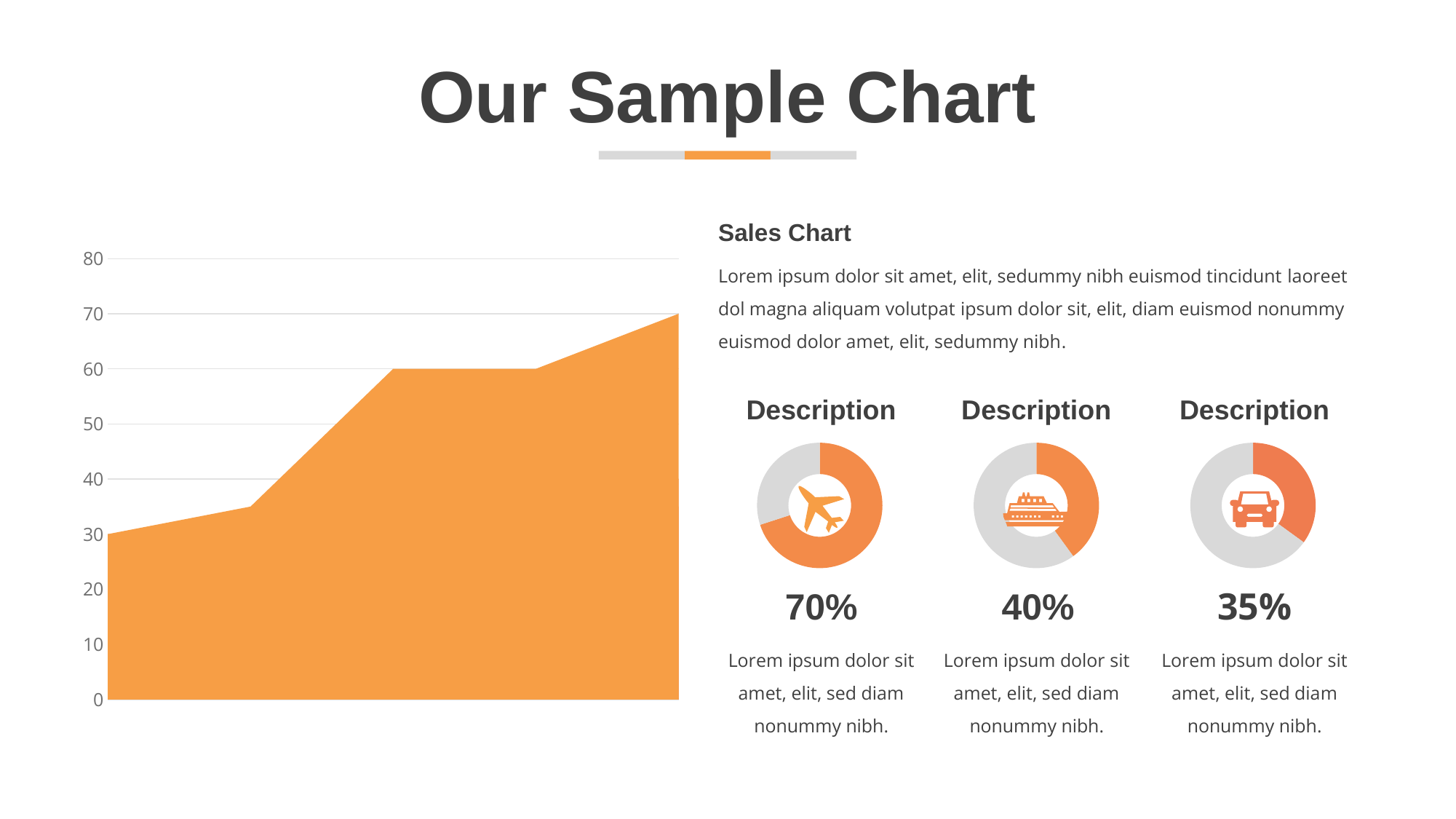

# Our Sample Chart
Sales Chart

### Chart

| Category | Series 1 | Series 2 | Series 3 |
|---|---|---|---|
| Text | 30.0 | 30.0 | 10.0 |
| Text | 35.0 | 25.0 | 15.0 |
| Text | 60.0 | 35.0 | 25.0 |
| Text | 60.0 | 30.0 | 30.0 |
| Text | 70.0 | 40.0 | 35.0 |
Lorem ipsum dolor sit amet, elit, sedummy nibh euismod tincidunt laoreet dol magna aliquam volutpat ipsum dolor sit, elit, diam euismod nonummy euismod dolor amet, elit, sedummy nibh.
Description
Description
Description

### Chart

| Category |
|---|

### Chart

| Category | % |
|---|---|
| colored | 70.0 |
| blank | 30.0 |

### Chart

| Category | % |
|---|---|
| colored | 40.0 |
| blank | 60.0 |

### Chart

| Category | % |
|---|---|
| colored | 35.0 |
| blank | 65.0 |

70%
40%
35%
Lorem ipsum dolor sit amet, elit, sed diam nonummy nibh.
Lorem ipsum dolor sit amet, elit, sed diam nonummy nibh.
Lorem ipsum dolor sit amet, elit, sed diam nonummy nibh.